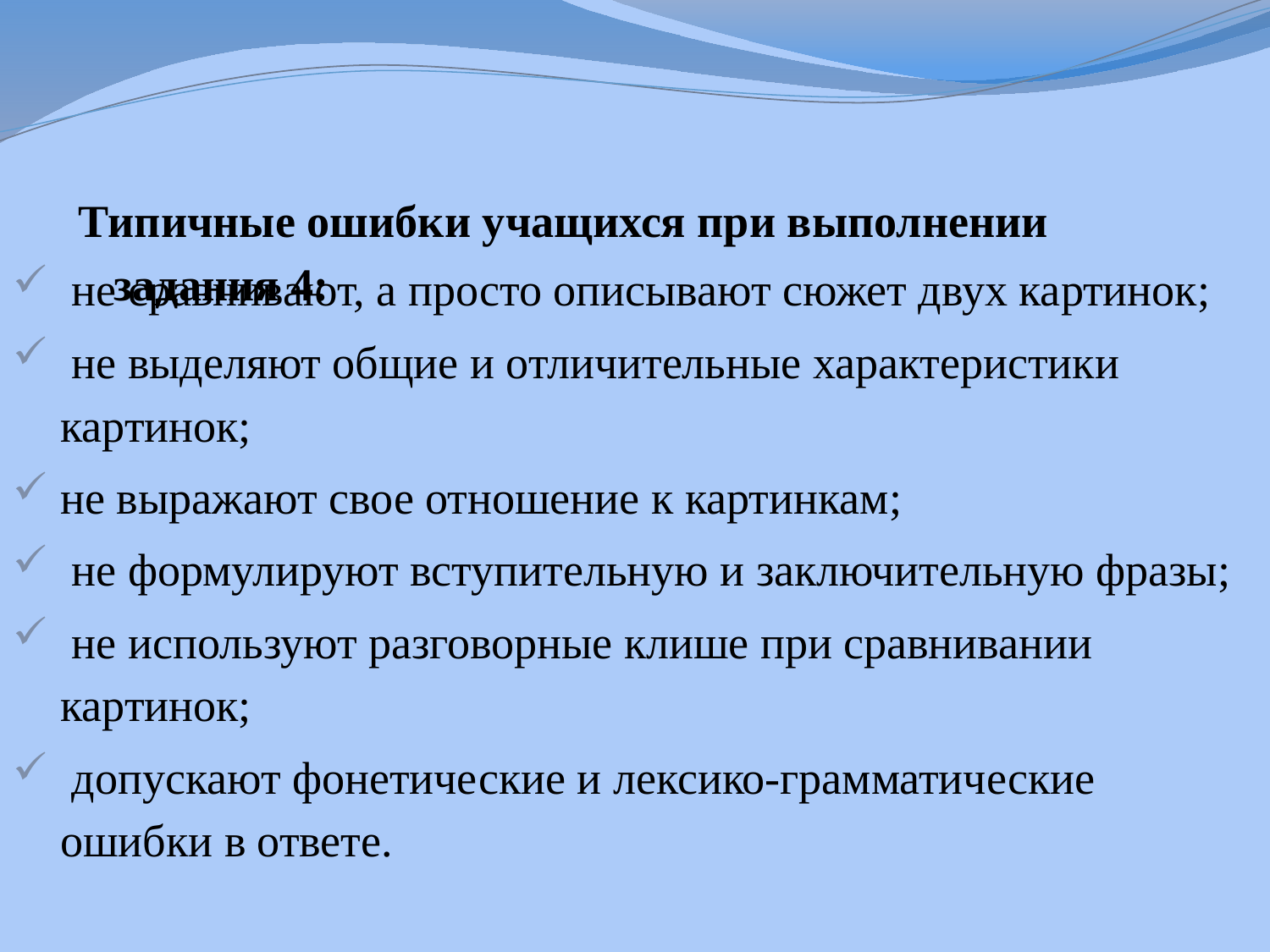

# Типичные ошибки учащихся при выполнении задания 4:
 не сравнивают, а просто описывают сюжет двух картинок;
 не выделяют общие и отличительные характеристики картинок;
не выражают свое отношение к картинкам;
 не формулируют вступительную и заключительную фразы;
 не используют разговорные клише при сравнивании картинок;
 допускают фонетические и лексико-грамматические ошибки в ответе.